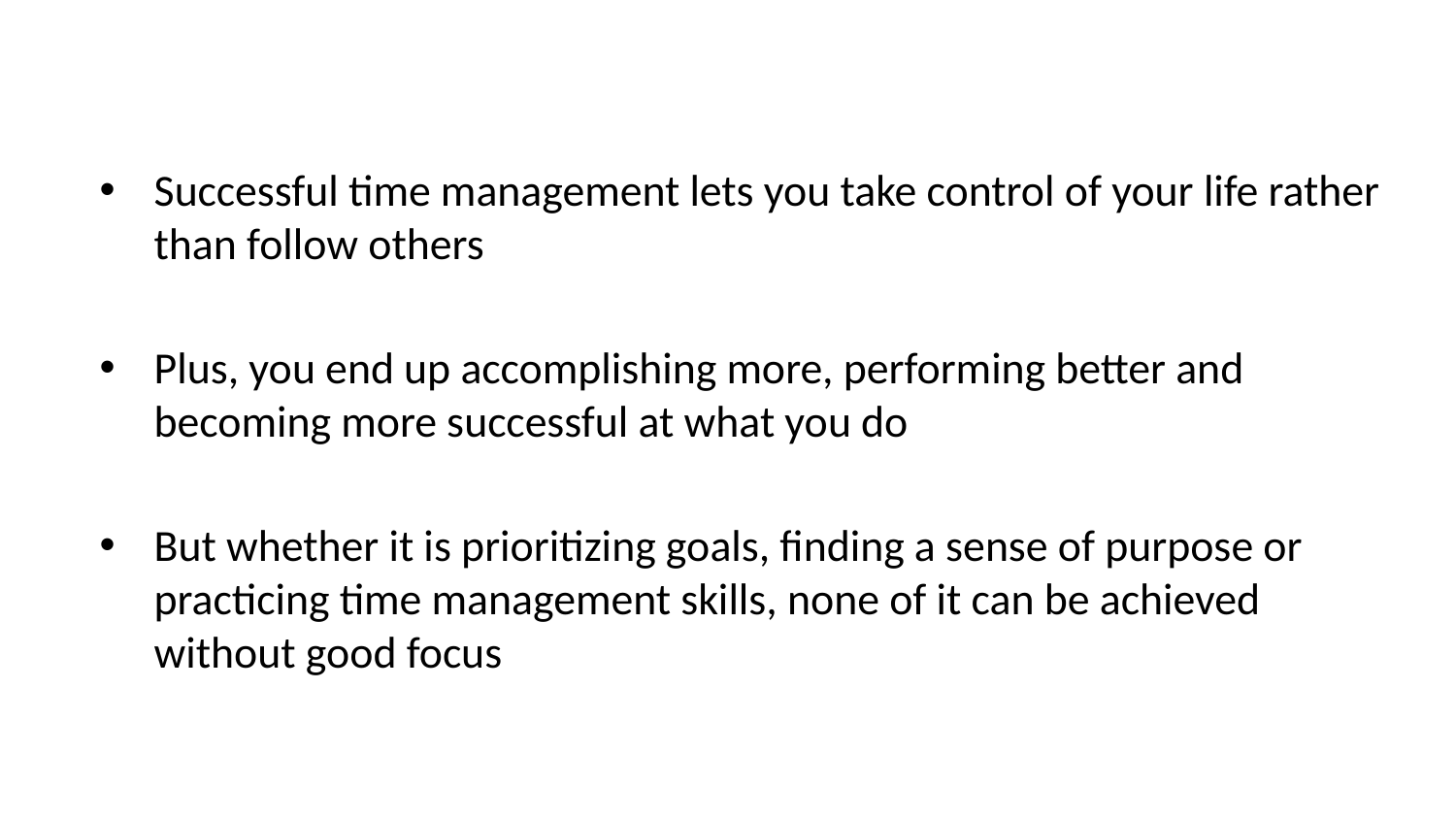

Successful time management lets you take control of your life rather than follow others

Plus, you end up accomplishing more, performing better and becoming more successful at what you do

But whether it is prioritizing goals, finding a sense of purpose or practicing time management skills, none of it can be achieved without good focus